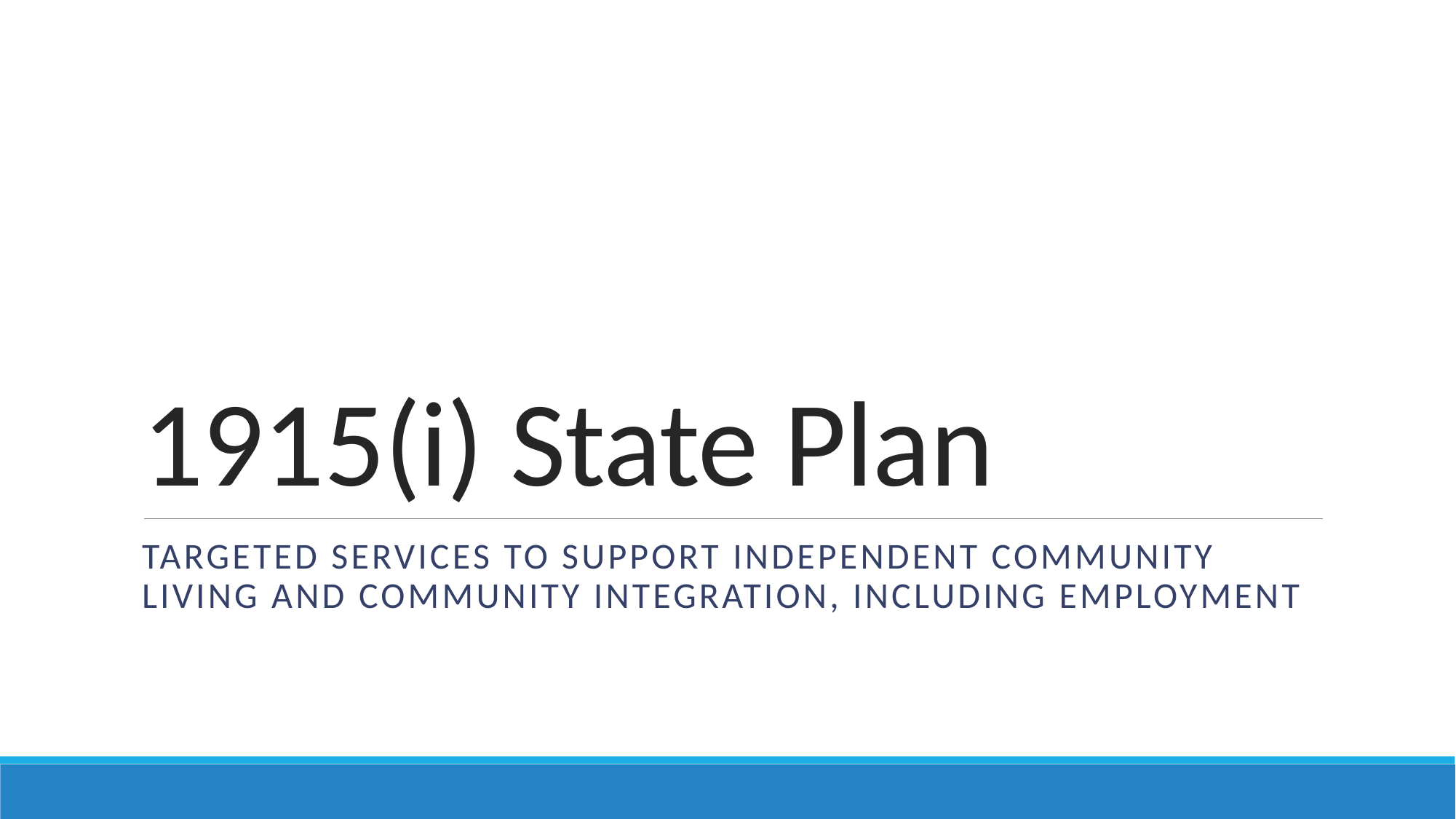

# 1915(i) State Plan
TargetED SERVICES TO Support independent community living and community integration, including employment